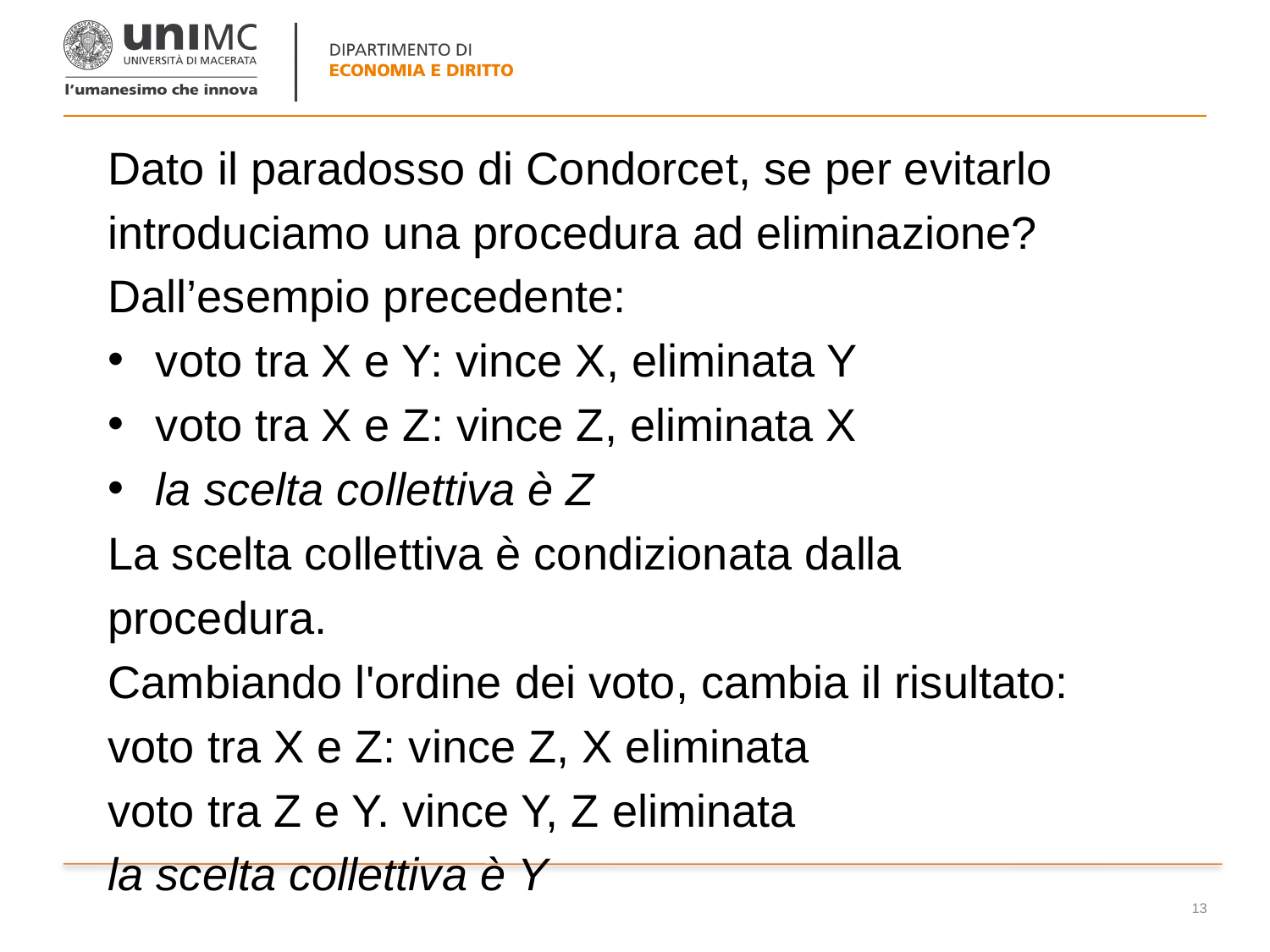

Dato il paradosso di Condorcet, se per evitarlo
introduciamo una procedura ad eliminazione?
Dall’esempio precedente:
voto tra X e Y: vince X, eliminata Y
voto tra X e Z: vince Z, eliminata X
la scelta collettiva è Z
La scelta collettiva è condizionata dalla
procedura.
Cambiando l'ordine dei voto, cambia il risultato:
voto tra X e Z: vince Z, X eliminata
voto tra Z e Y. vince Y, Z eliminata
la scelta collettiva è Y
13